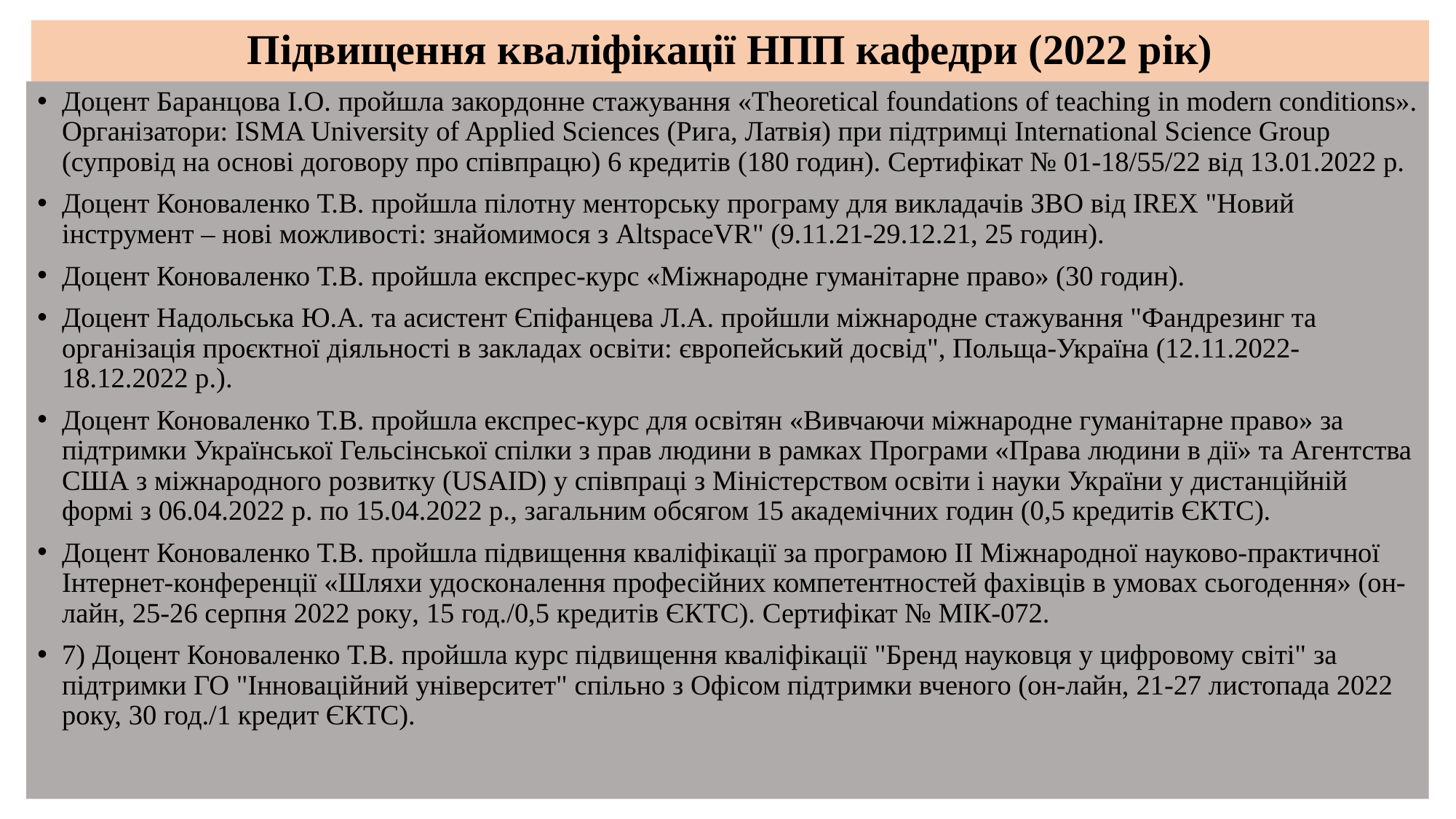

# Підвищення кваліфікації НПП кафедри (2022 рік)
Доцент Баранцова І.О. пройшла закордонне стажування «Theoretical foundations of teaching in modern conditions». Організатори: ISMA University of Applied Sciences (Рига, Латвія) при підтримці International Science Group (супровід на основі договору про співпрацю) 6 кредитів (180 годин). Сертифікат № 01-18/55/22 від 13.01.2022 р.
Доцент Коноваленко Т.В. пройшла пілотну менторську програму для викладачів ЗВО від IREX "Новий інструмент – нові можливості: знайомимося з AltspaceVR" (9.11.21-29.12.21, 25 годин).
Доцент Коноваленко Т.В. пройшла експрес-курс «Міжнародне гуманітарне право» (30 годин).
Доцент Надольська Ю.А. та асистент Єпіфанцева Л.А. пройшли міжнародне стажування "Фандрезинг та організація проєктної діяльності в закладах освіти: європейський досвід", Польща-Україна (12.11.2022-18.12.2022 р.).
Доцент Коноваленко Т.В. пройшла експрес-курс для освітян «Вивчаючи міжнародне гуманітарне право» за підтримки Української Гельсінської спілки з прав людини в рамках Програми «Права людини в дії» та Агентства США з міжнародного розвитку (USAID) у співпраці з Міністерством освіти і науки України у дистанційній формі з 06.04.2022 р. по 15.04.2022 р., загальним обсягом 15 академічних годин (0,5 кредитів ЄКТС).
Доцент Коноваленко Т.В. пройшла підвищення кваліфікації за програмою ІІ Міжнародної науково-практичної Інтернет-конференції «Шляхи удосконалення професійних компетентностей фахівців в умовах сьогодення» (он-лайн, 25-26 серпня 2022 року, 15 год./0,5 кредитів ЄКТС). Сертифікат № МІК-072.
7) Доцент Коноваленко Т.В. пройшла курс підвищення кваліфікації "Бренд науковця у цифровому світі" за підтримки ГО "Інноваційний університет" спільно з Офісом підтримки вченого (он-лайн, 21-27 листопада 2022 року, 30 год./1 кредит ЄКТС).